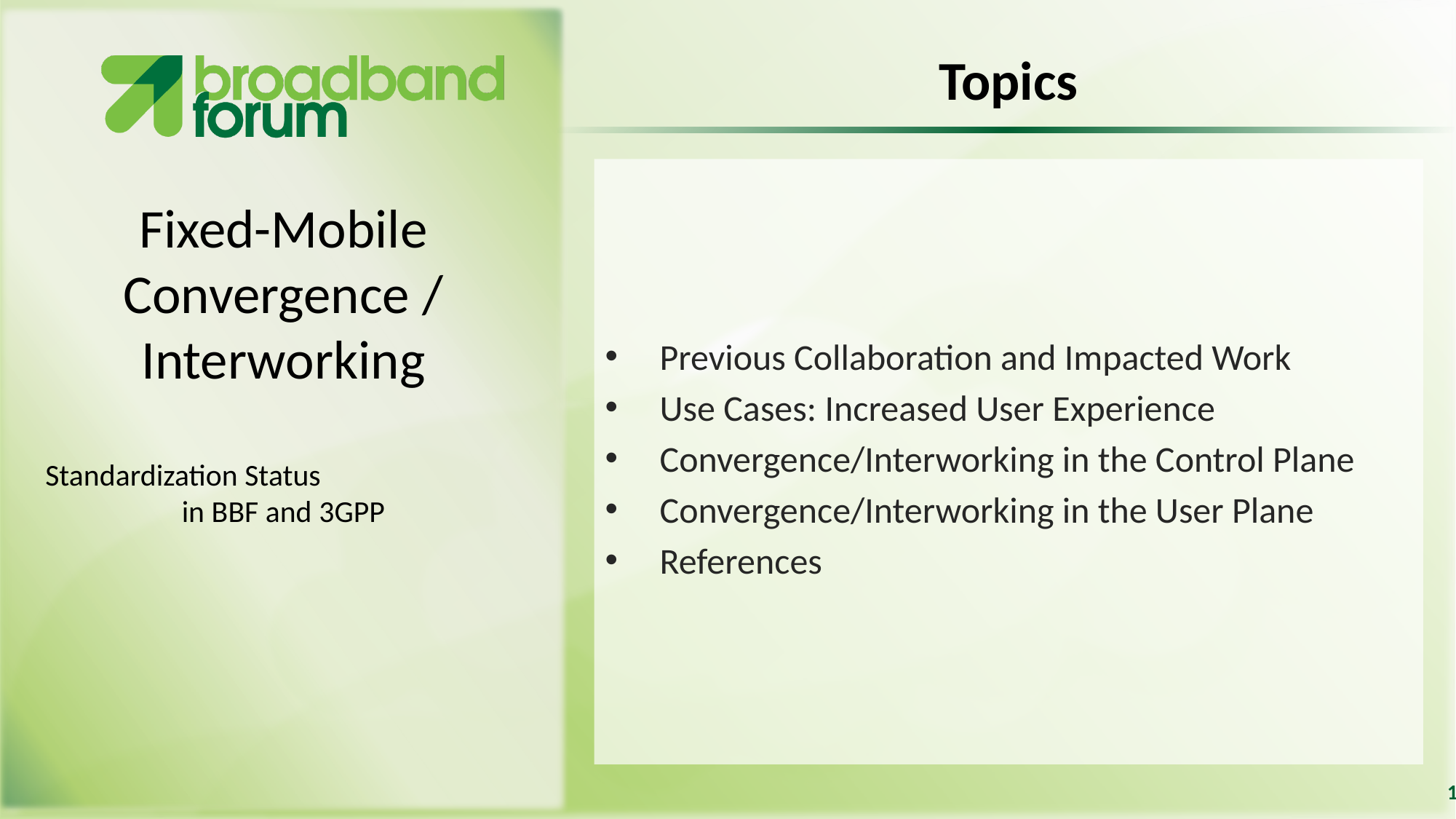

Topics

Previous Collaboration and Impacted Work
Use Cases: Increased User Experience
Convergence/Interworking in the Control Plane
Convergence/Interworking in the User Plane
References
# Fixed-Mobile Convergence / Interworking Standardization Status                              in BBF and 3GPP